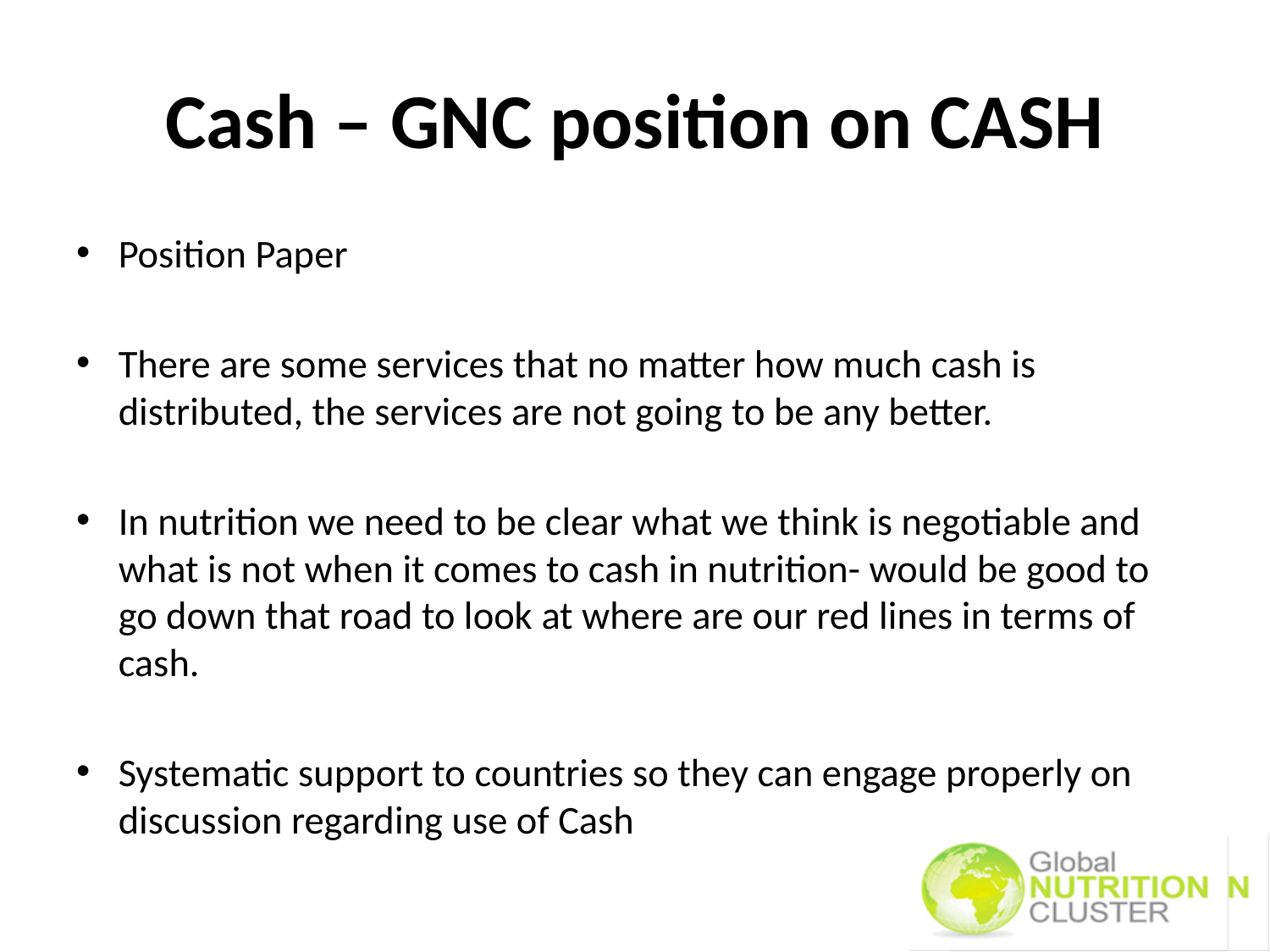

# Cash – GNC position on CASH
Position Paper

There are some services that no matter how much cash is distributed, the services are not going to be any better.

In nutrition we need to be clear what we think is negotiable and what is not when it comes to cash in nutrition- would be good to go down that road to look at where are our red lines in terms of cash.

Systematic support to countries so they can engage properly on discussion regarding use of Cash